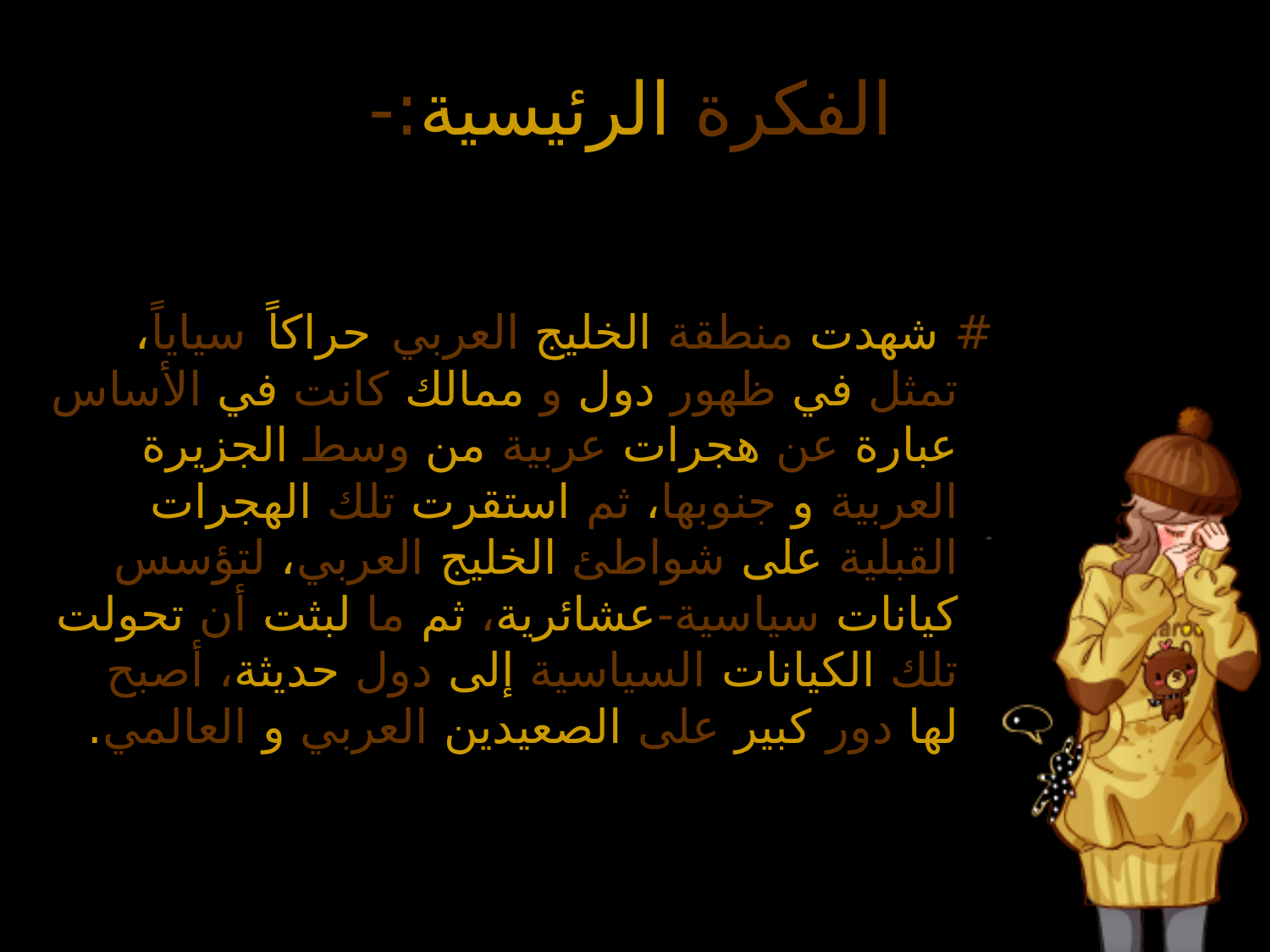

# الفكرة الرئيسية:-
# شهدت منطقة الخليج العربي حراكاً سياياً، تمثل في ظهور دول و ممالك كانت في الأساس عبارة عن هجرات عربية من وسط الجزيرة العربية و جنوبها، ثم استقرت تلك الهجرات القبلية على شواطئ الخليج العربي، لتؤسس كيانات سياسية-عشائرية، ثم ما لبثت أن تحولت تلك الكيانات السياسية إلى دول حديثة، أصبح لها دور كبير على الصعيدين العربي و العالمي.